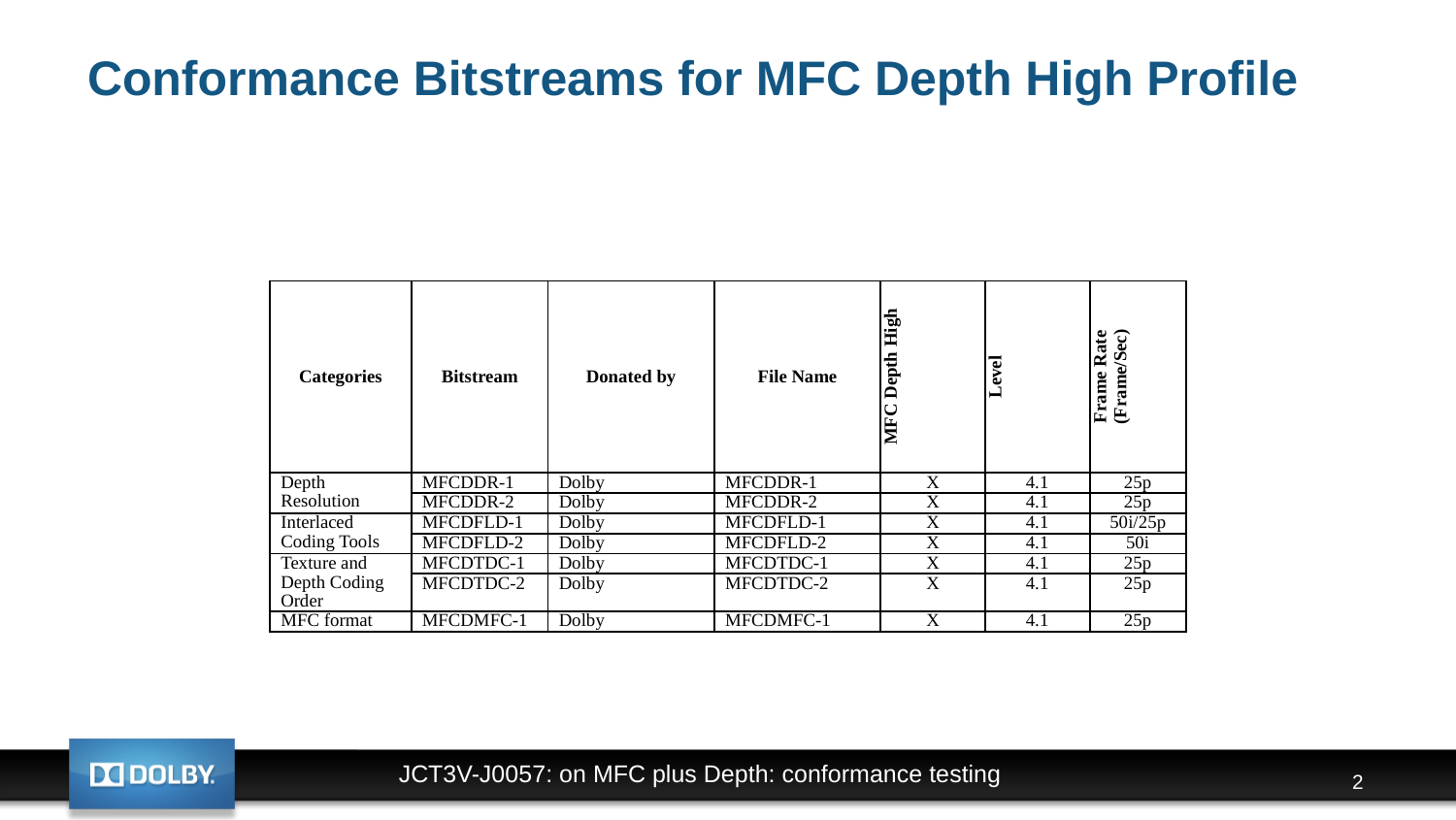

# Conformance Bitstreams for MFC Depth High Profile
| Categories | Bitstream | Donated by | File Name | MFC Depth High | Level | Frame Rate (Frame/Sec) |
| --- | --- | --- | --- | --- | --- | --- |
| Depth Resolution | MFCDDR-1 | Dolby | MFCDDR-1 | X | 4.1 | 25p |
|  | MFCDDR-2 | Dolby | MFCDDR-2 | X | 4.1 | 25p |
| Interlaced Coding Tools | MFCDFLD-1 | Dolby | MFCDFLD-1 | X | 4.1 | 50i/25p |
|  | MFCDFLD-2 | Dolby | MFCDFLD-2 | X | 4.1 | 50i |
| Texture and Depth Coding Order | MFCDTDC-1 | Dolby | MFCDTDC-1 | X | 4.1 | 25p |
|  | MFCDTDC-2 | Dolby | MFCDTDC-2 | X | 4.1 | 25p |
| MFC format | MFCDMFC-1 | Dolby | MFCDMFC-1 | X | 4.1 | 25p |
2